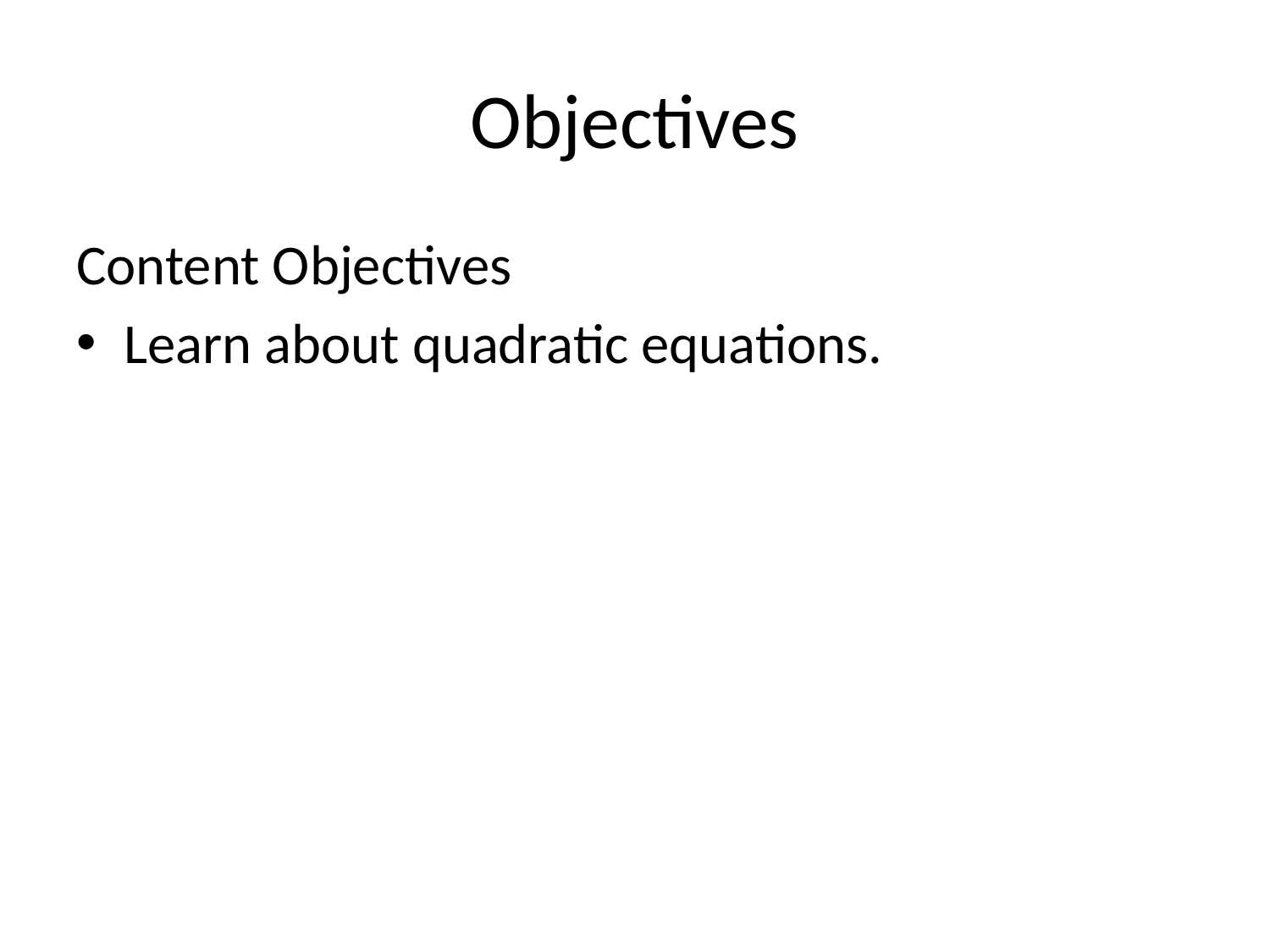

# Objectives
Content Objectives
Learn about quadratic equations.